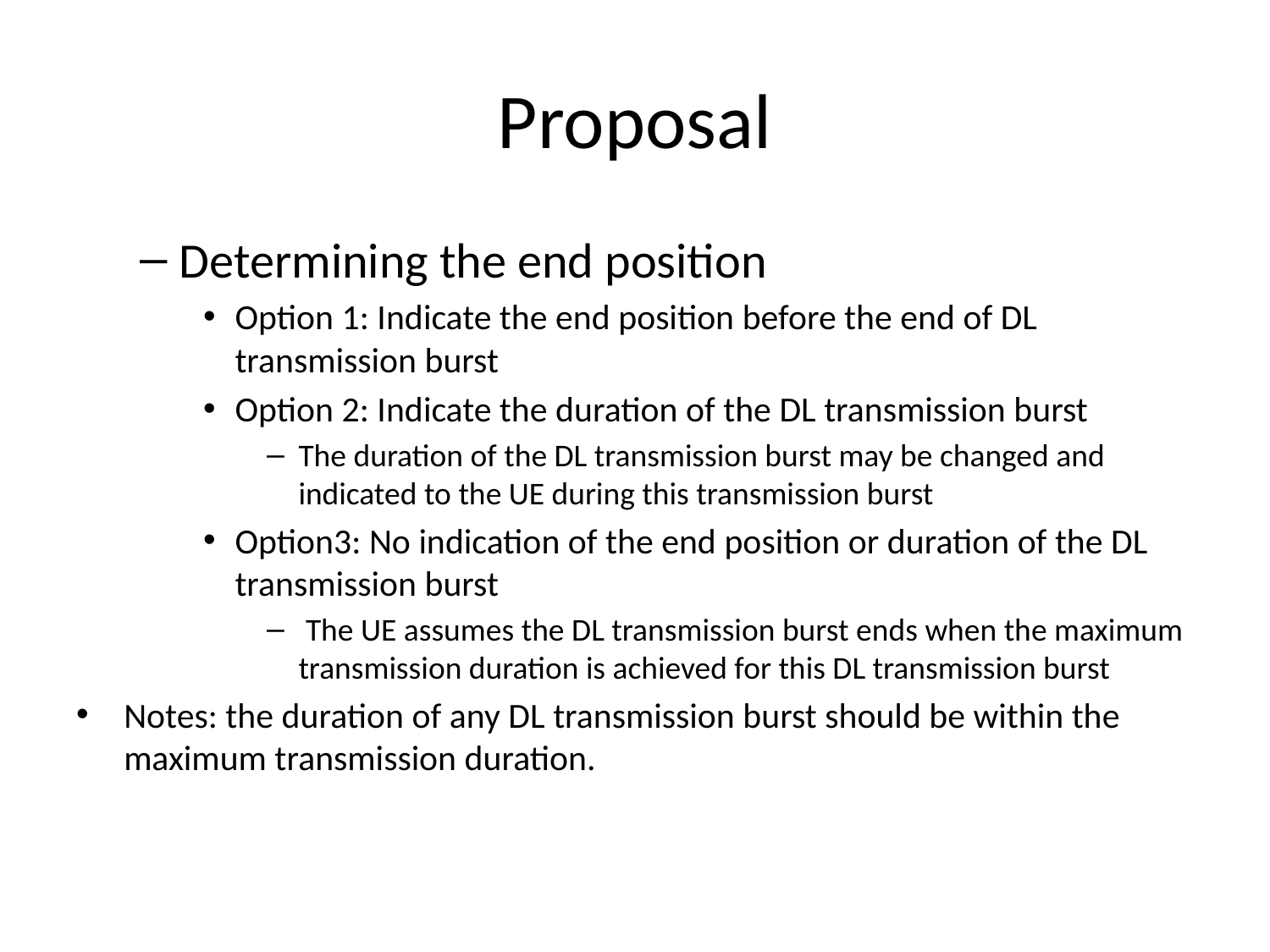

# Proposal
Determining the end position
Option 1: Indicate the end position before the end of DL transmission burst
Option 2: Indicate the duration of the DL transmission burst
The duration of the DL transmission burst may be changed and indicated to the UE during this transmission burst
Option3: No indication of the end position or duration of the DL transmission burst
 The UE assumes the DL transmission burst ends when the maximum transmission duration is achieved for this DL transmission burst
Notes: the duration of any DL transmission burst should be within the maximum transmission duration.